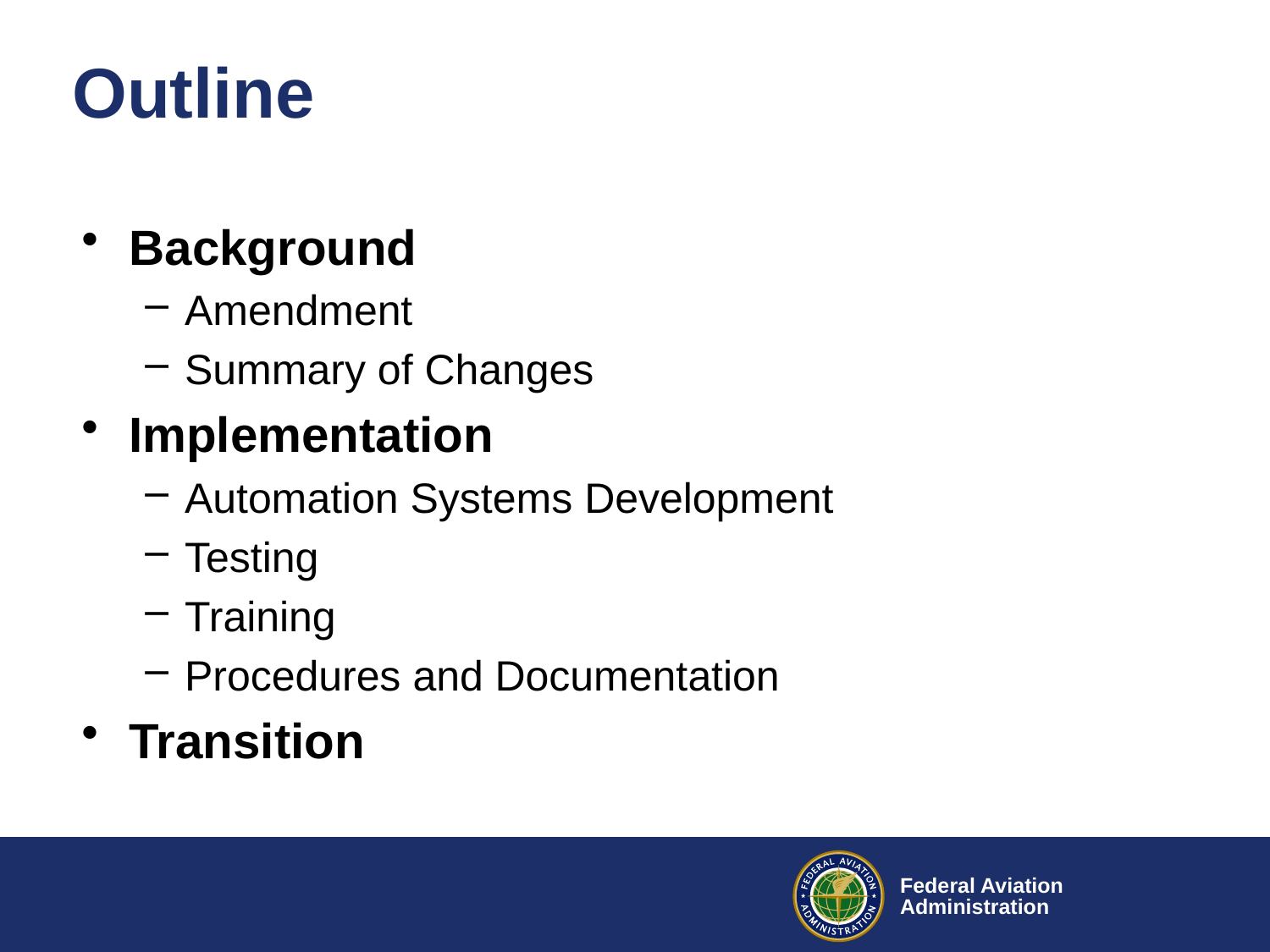

# Outline
Background
Amendment
Summary of Changes
Implementation
Automation Systems Development
Testing
Training
Procedures and Documentation
Transition